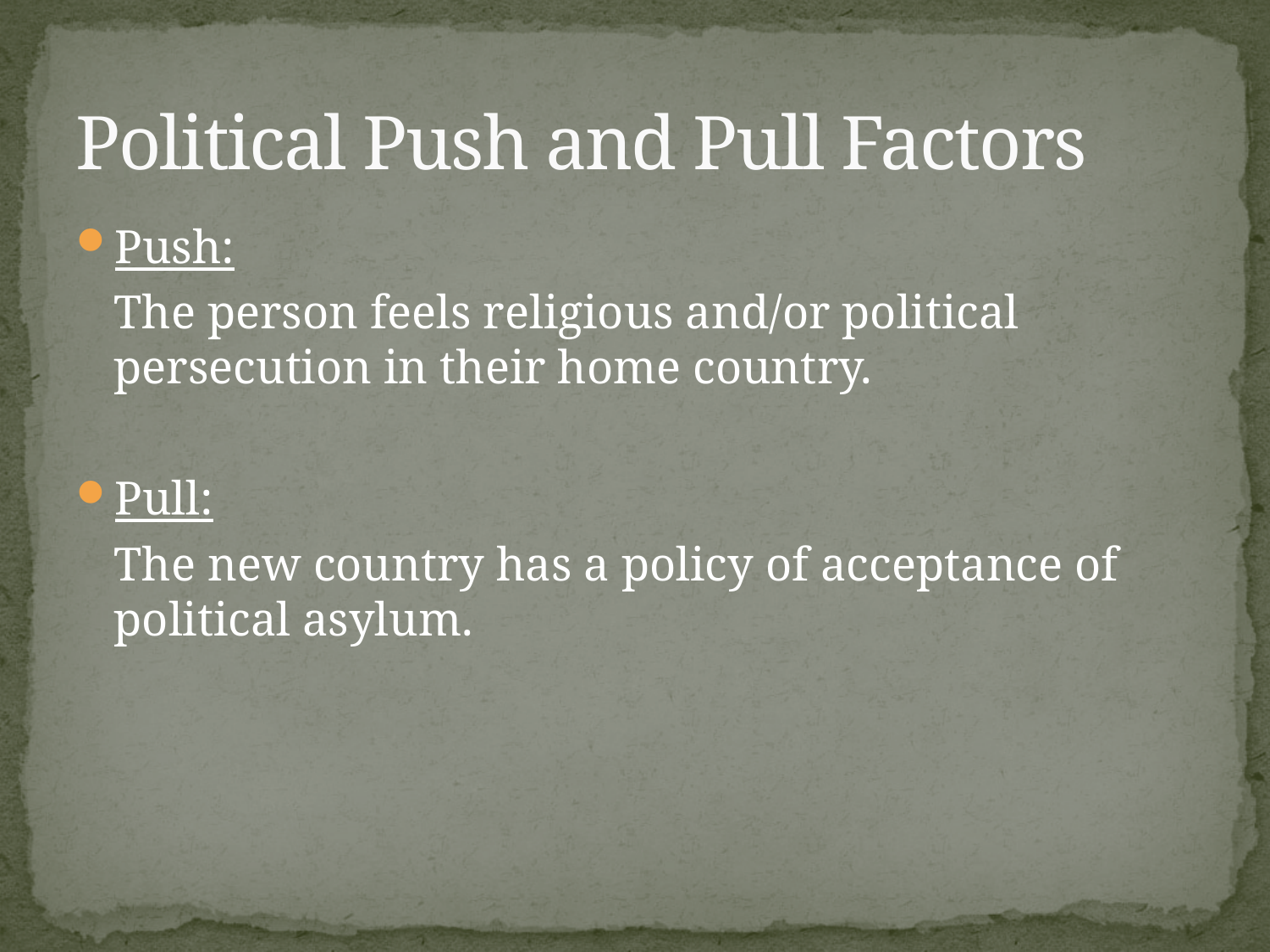

# Political Push and Pull Factors
Push:
	The person feels religious and/or political persecution in their home country.

Pull:
	The new country has a policy of acceptance of political asylum.